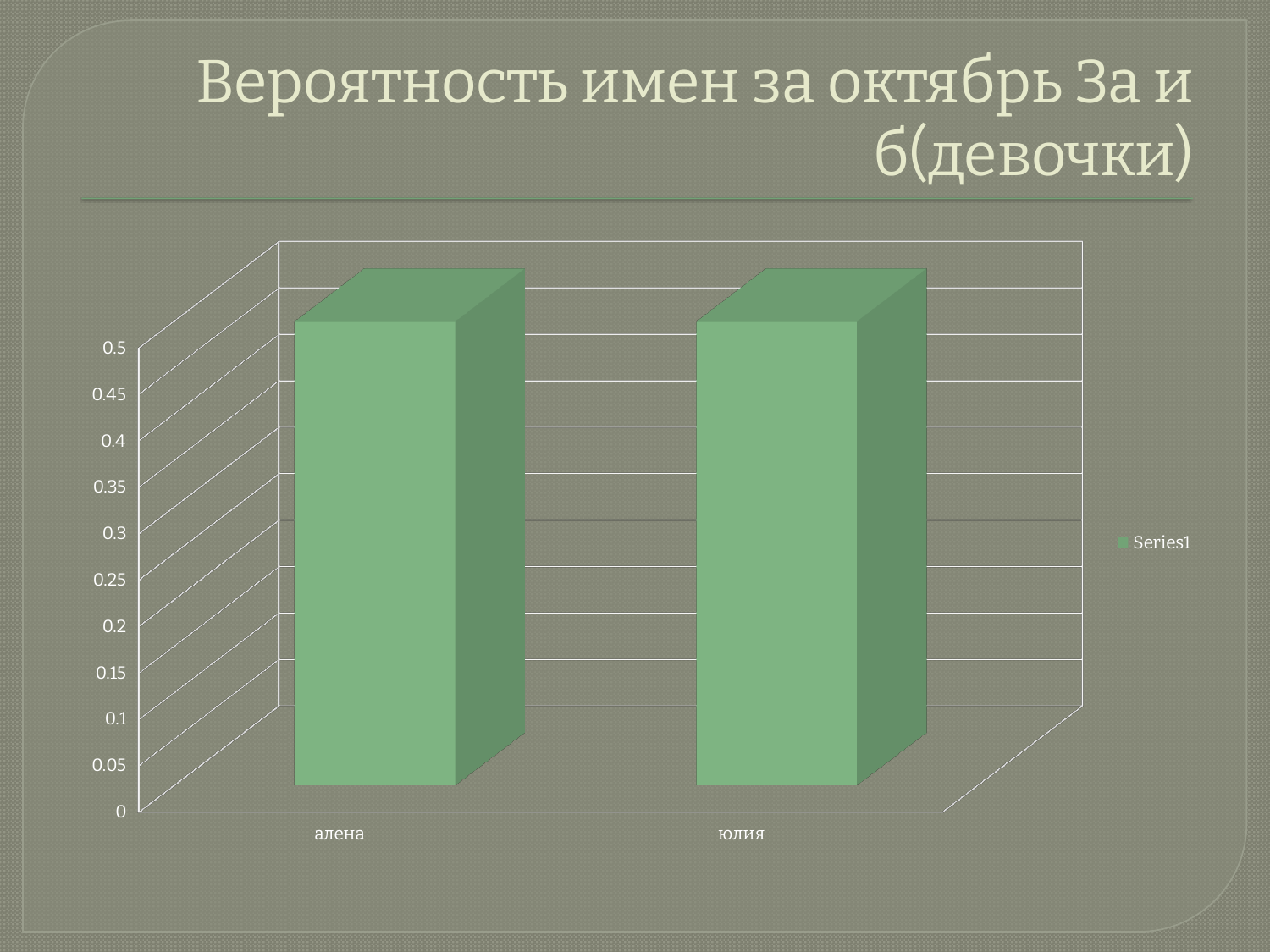

# Вероятность имен за октябрь 3а и б(девочки)

[unsupported chart]